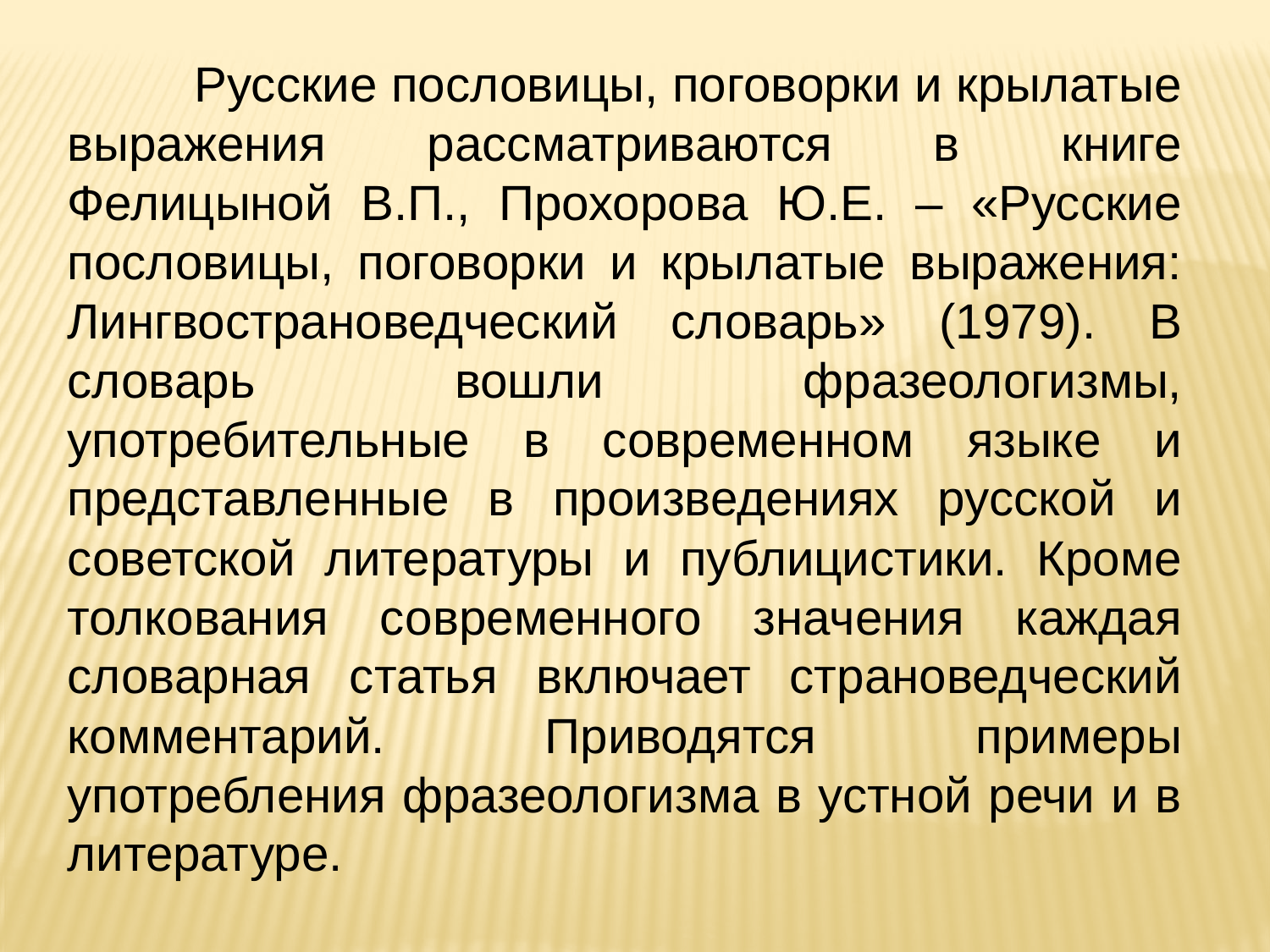

Русские пословицы, поговорки и крылатые выражения рассматриваются в книге Фелицыной В.П., Прохорова Ю.Е. – «Русские пословицы, поговорки и крылатые выражения: Лингвострановедческий словарь» (1979). В словарь вошли фразеологизмы, употребительные в современном языке и представленные в произведениях русской и советской литературы и публицистики. Кроме толкования современного значения каждая словарная статья включает страноведческий комментарий. Приводятся примеры употребления фразеологизма в устной речи и в литературе.